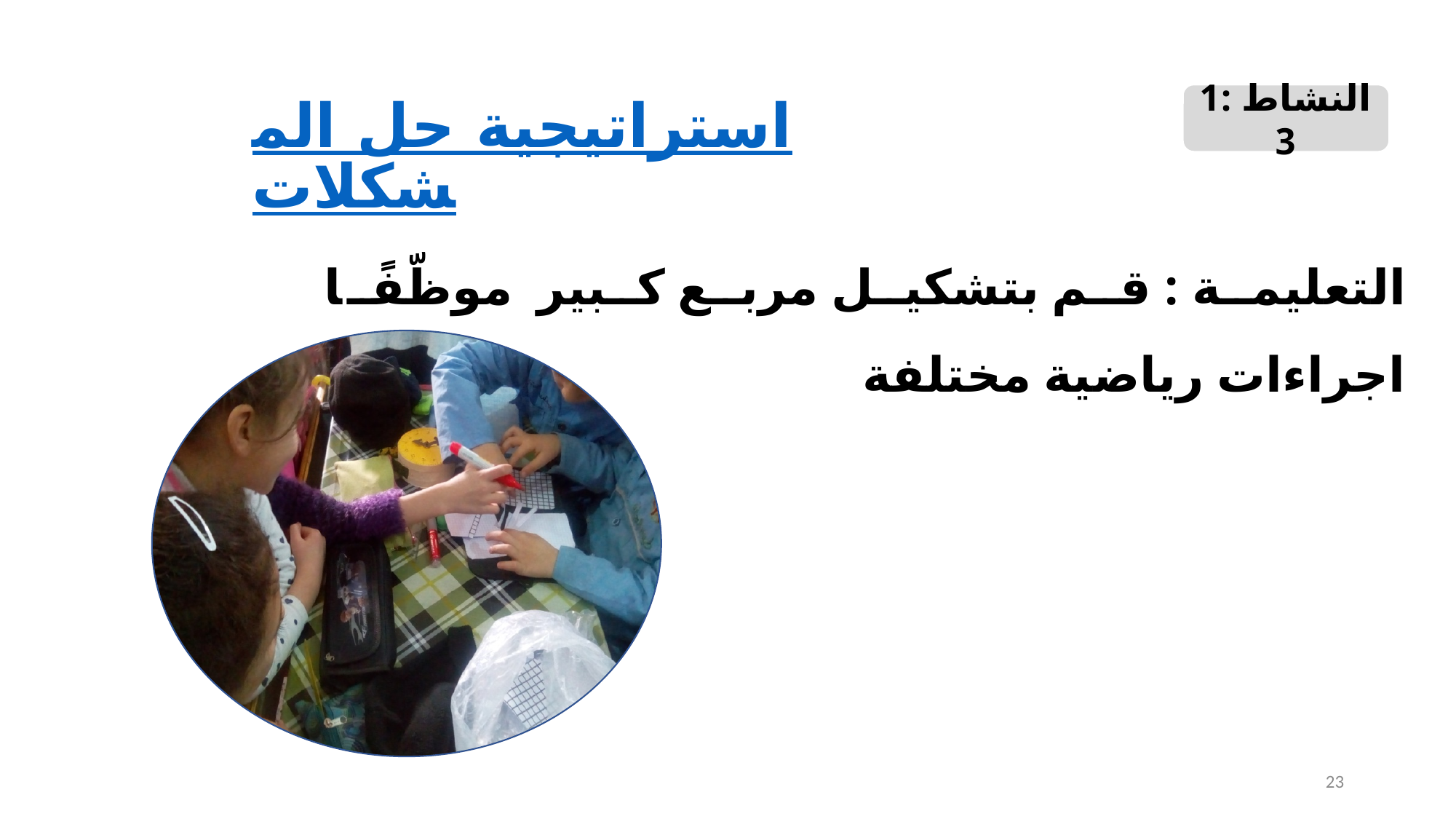

استراتيجية حل المشكلات
النشاط :13
التعليمة : قم بتشكيل مربع كبير  موظّفًا اجراءات رياضية مختلفة

23